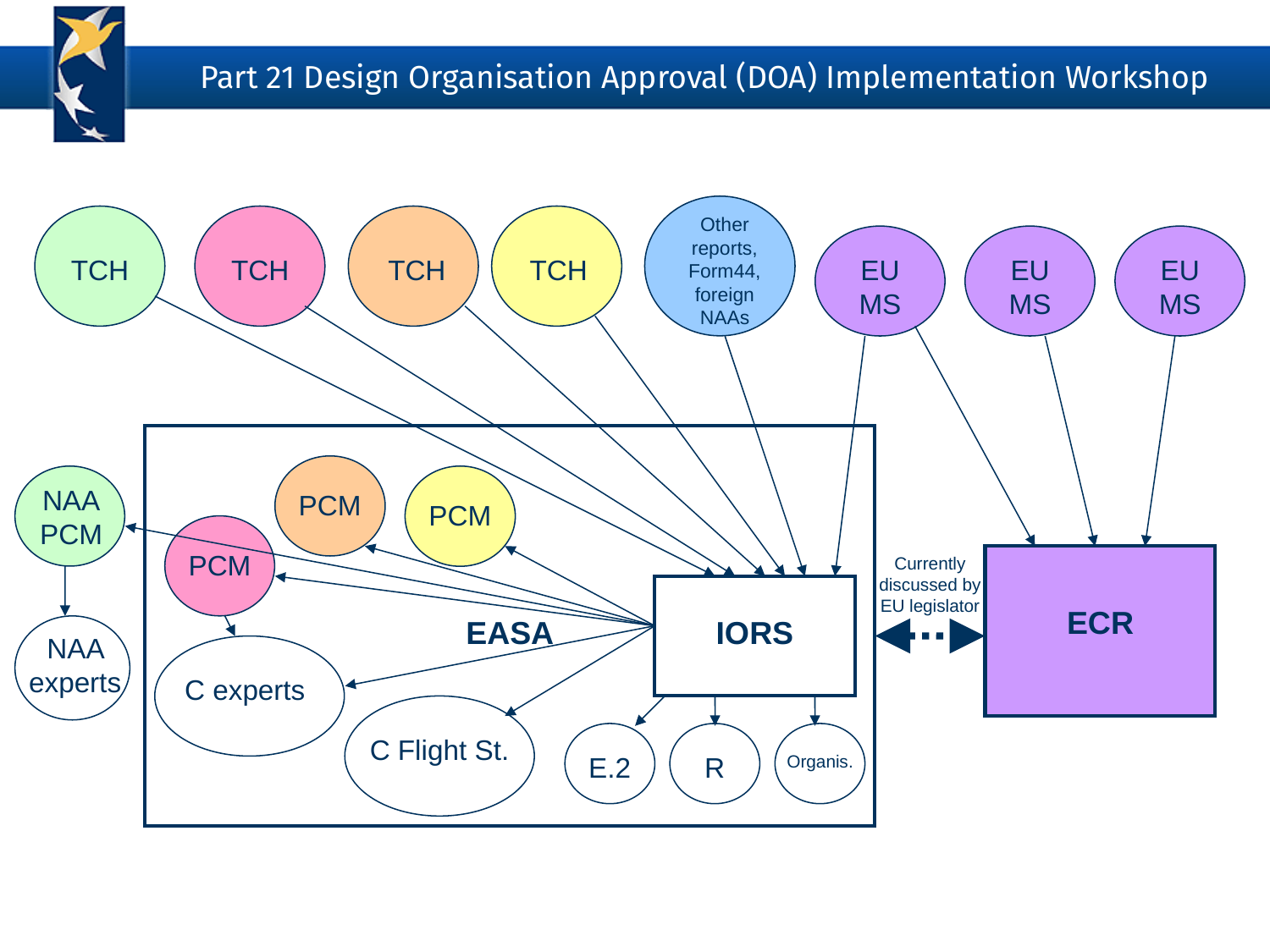

TCH

Other reports, Form44, foreign NAAs

TCH
TCH
TCH
EU MS
EU MS
EU MS

PCM

NAAPCM

PCM

PCM

Currently discussed by EU legislator

ECR
EASA
IORS

NAA experts

C experts

C Flight St.

E.2

R

Organis.